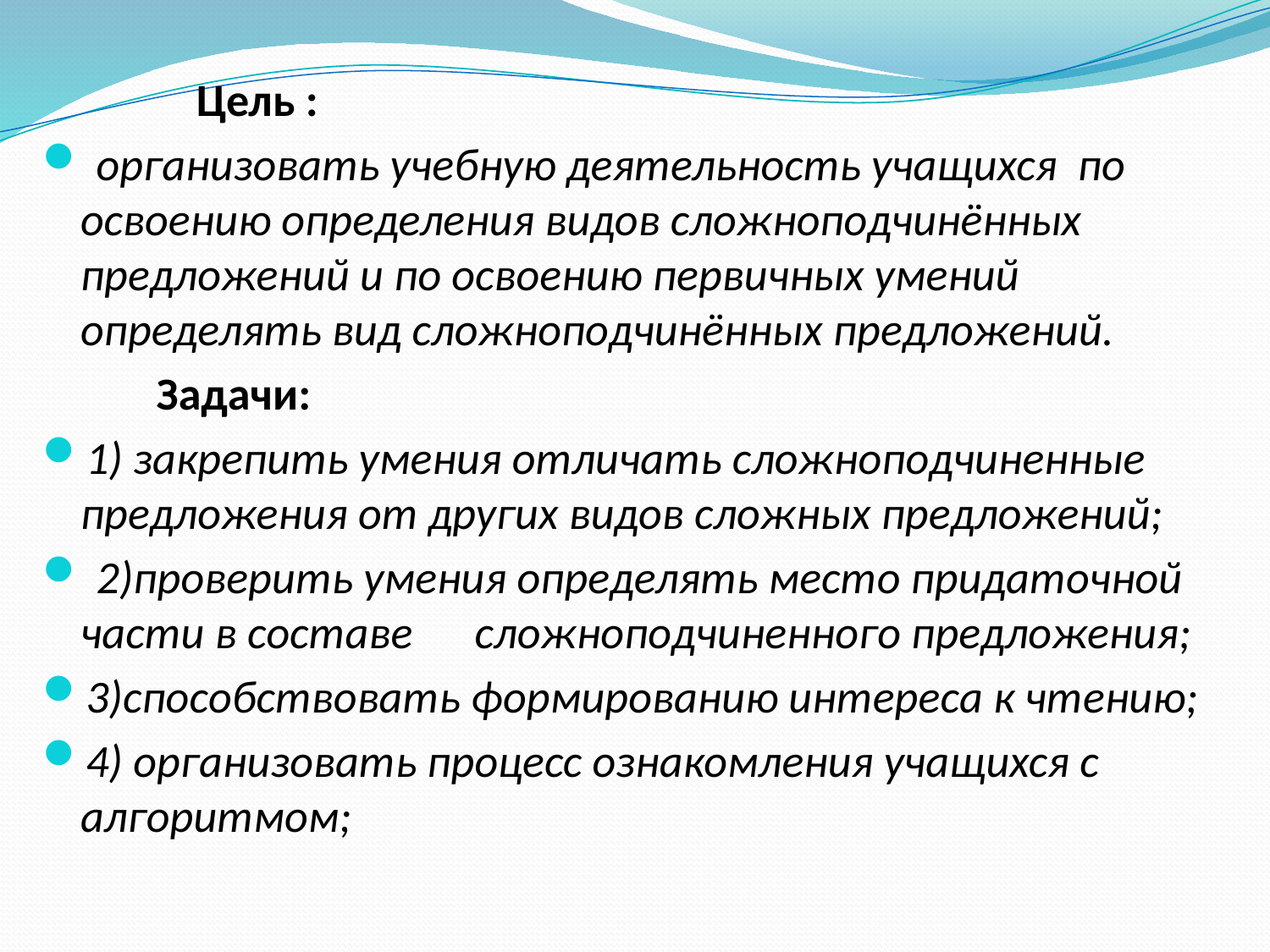

Цель :
 организовать учебную деятельность учащихся  по освоению определения видов сложноподчинённых предложений и по освоению первичных умений определять вид сложноподчинённых предложений.
           Задачи:
1) закрепить умения отличать сложноподчиненные предложения от других видов сложных предложений;
 2)проверить умения определять место придаточной части в составе      сложноподчиненного предложения;
3)способствовать формированию интереса к чтению;
4) организовать процесс ознакомления учащихся с алгоритмом;